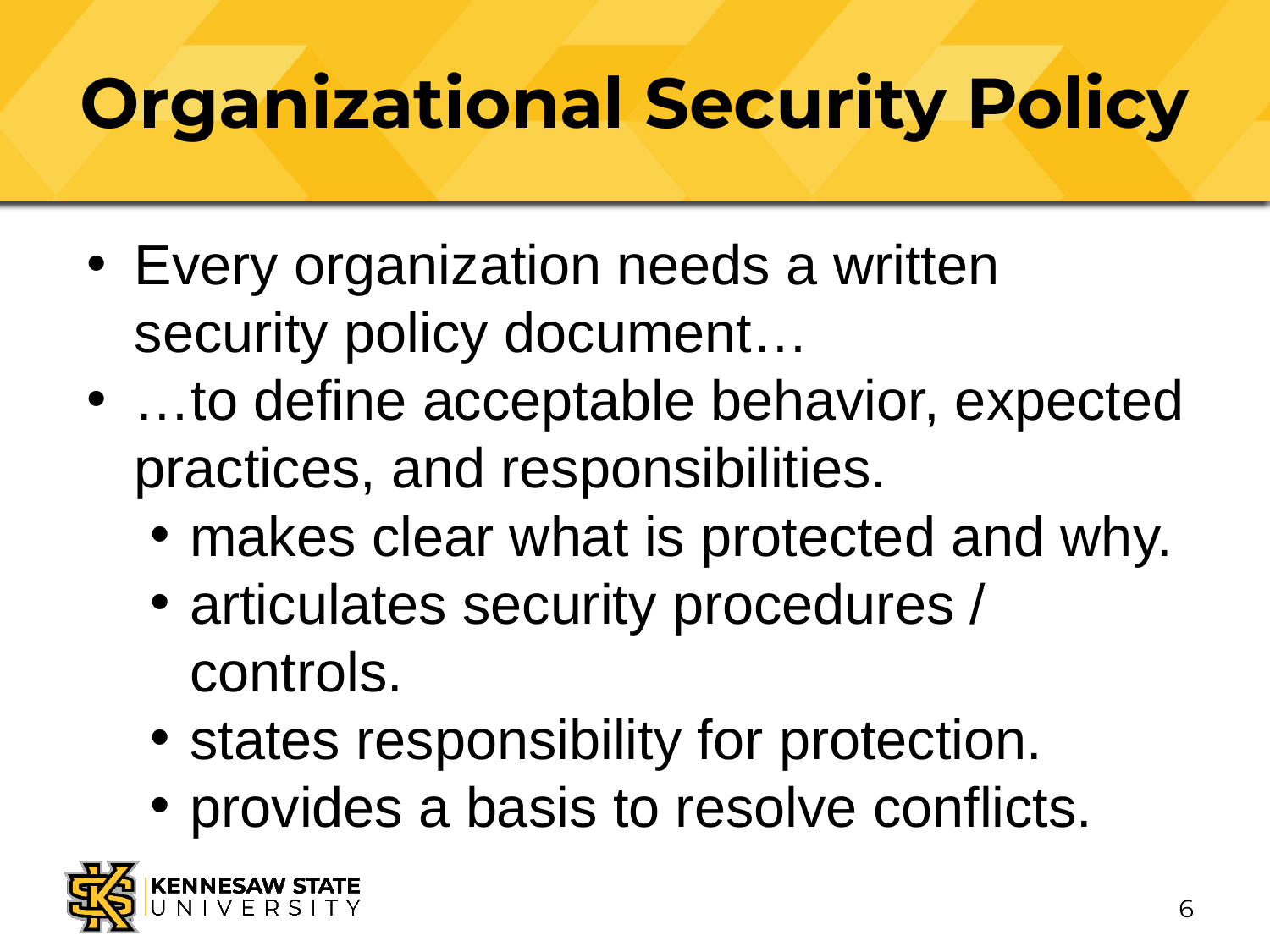

# Organizational Security Policy
Every organization needs a written security policy document…
…to define acceptable behavior, expected practices, and responsibilities.
makes clear what is protected and why.
articulates security procedures / controls.
states responsibility for protection.
provides a basis to resolve conflicts.
6